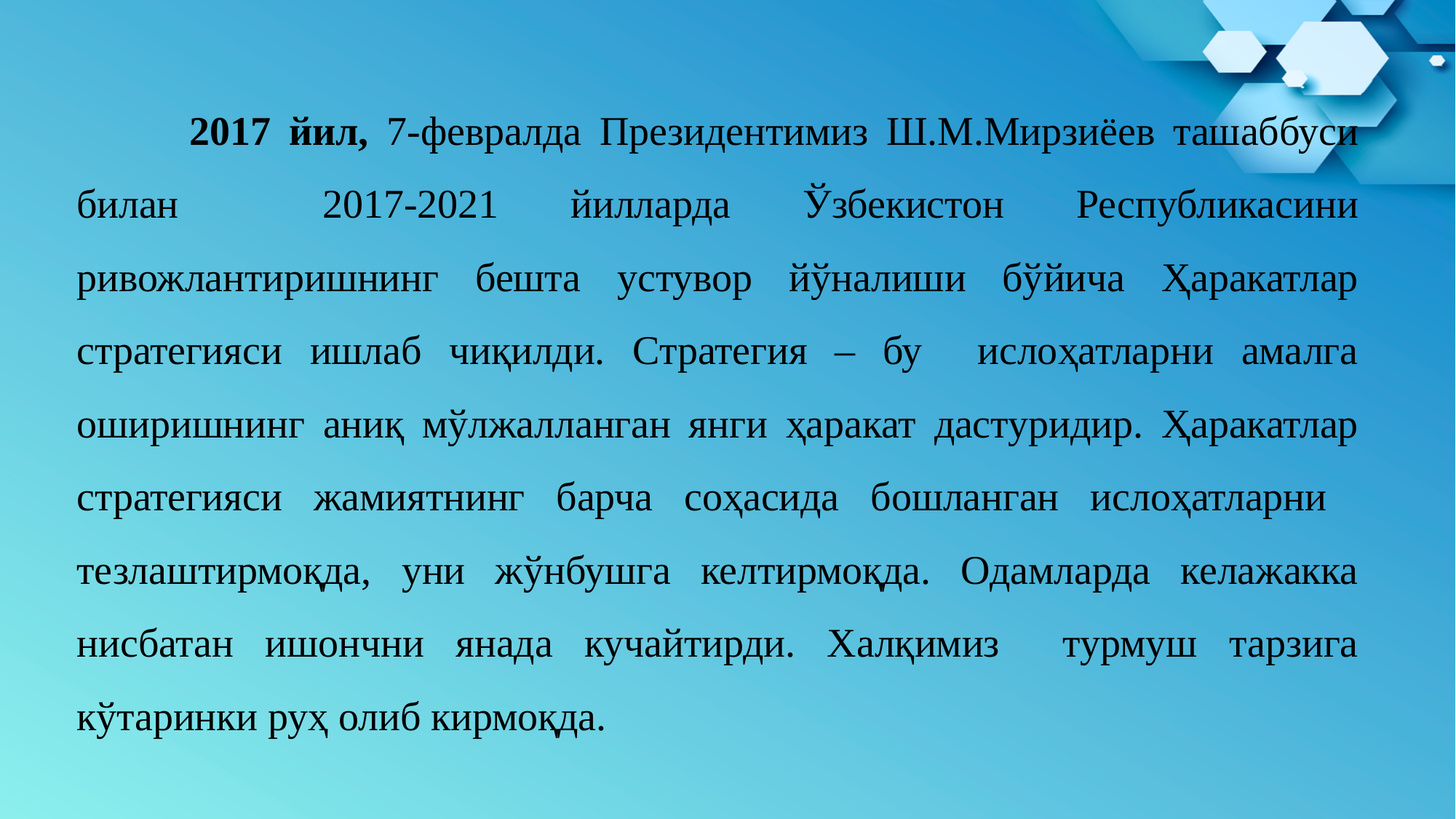

2017 йил, 7-февралда Президентимиз Ш.М.Мирзиёев ташаббуси билан  2017-2021 йилларда Ўзбекистон Республикасини ривожлантиришнинг бешта устувор йўналиши бўйича Ҳаракатлар стратегияси ишлаб чиқилди. Стратегия – бу  ислоҳатларни амалга оширишнинг аниқ мўлжалланган янги ҳаракат дастуридир. Ҳаракатлар стратегияси жамиятнинг барча соҳасида бошланган ислоҳатларни  тезлаштирмоқда, уни жўнбушга келтирмоқда. Одамларда келажакка нисбатан ишончни янада кучайтирди. Халқимиз  турмуш тарзига кўтаринки руҳ олиб кирмоқда.